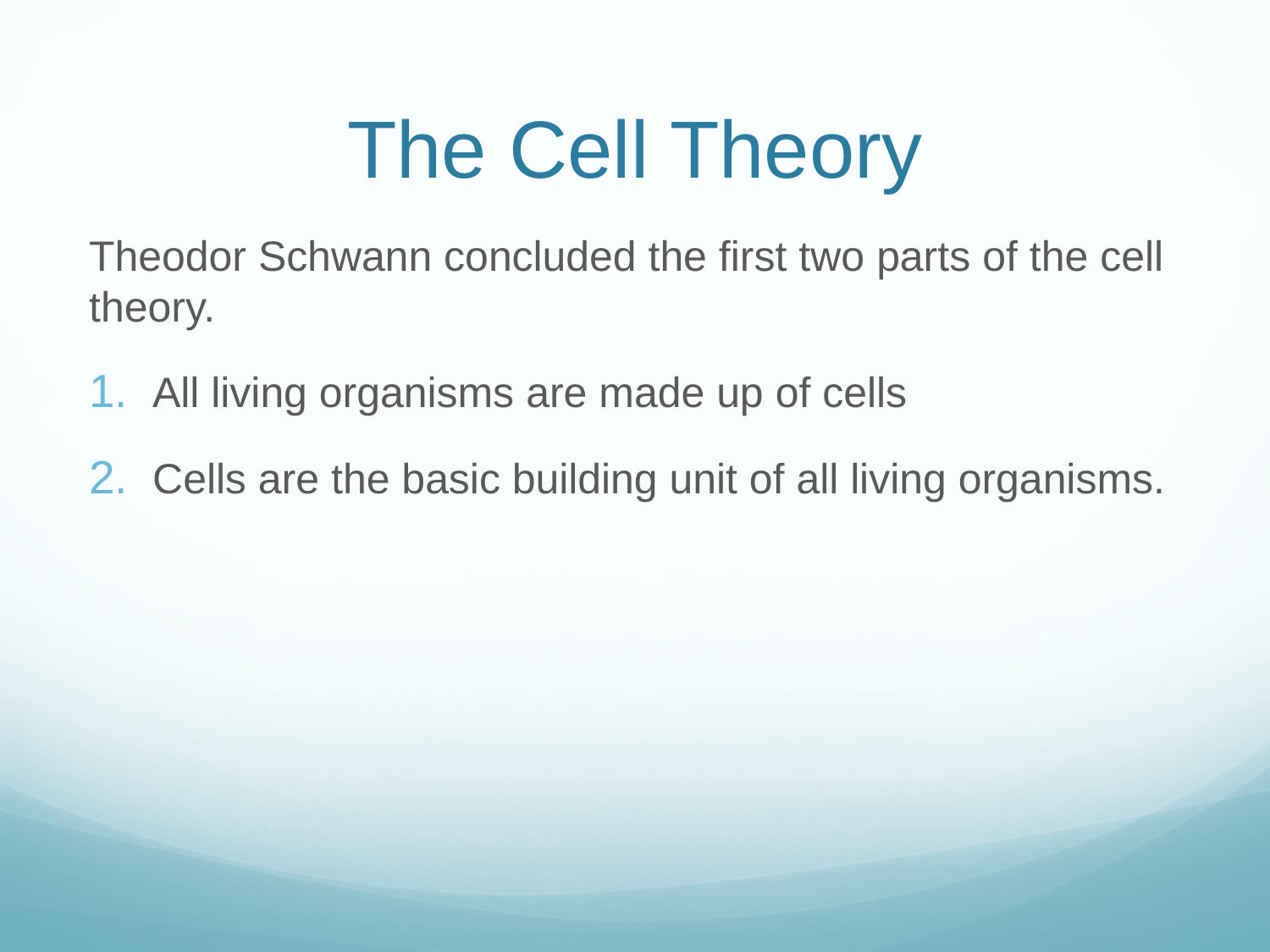

# The Cell Theory
Theodor Schwann concluded the first two parts of the cell theory.
All living organisms are made up of cells
Cells are the basic building unit of all living organisms.